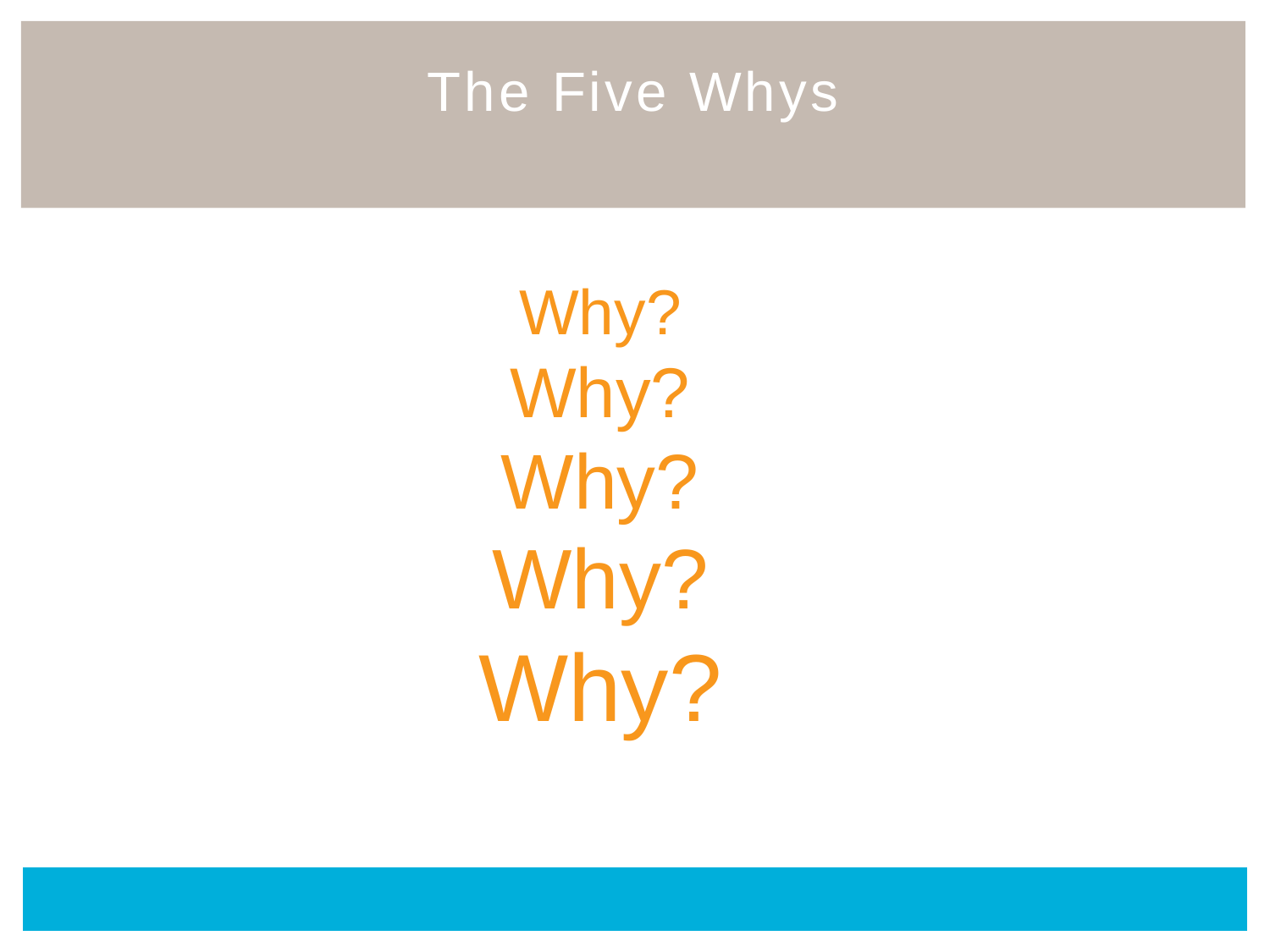

# The Five Whys
Why?
Why?
Why?
Why?
Why?